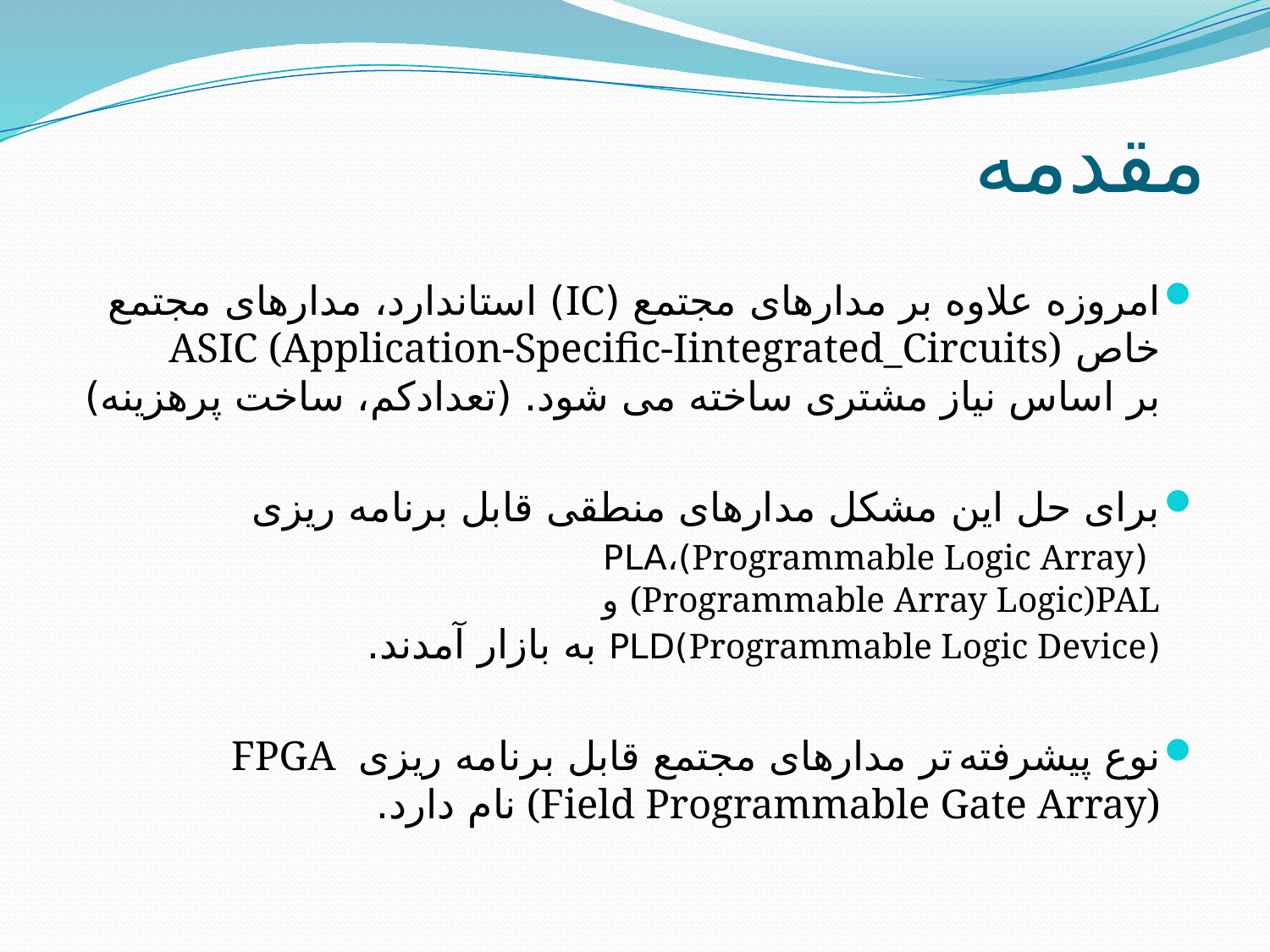

# مقدمه
امروزه علاوه بر مدارهای مجتمع (IC) استاندارد، مدارهای مجتمع خاص ASIC (Application-Specific-Iintegrated_Circuits)
بر اساس نیاز مشتری ساخته می شود. (تعدادکم، ساخت پرهزینه)

برای حل این مشکل مدارهای منطقی قابل برنامه ریزی
 (Programmable Logic Array)PLA،
(Programmable Array Logic)PAL و
(Programmable Logic Device)PLD به بازار آمدند.

نوع پیشرفته تر مدارهای مجتمع قابل برنامه ریزی FPGA
 (Field Programmable Gate Array)نام دارد.